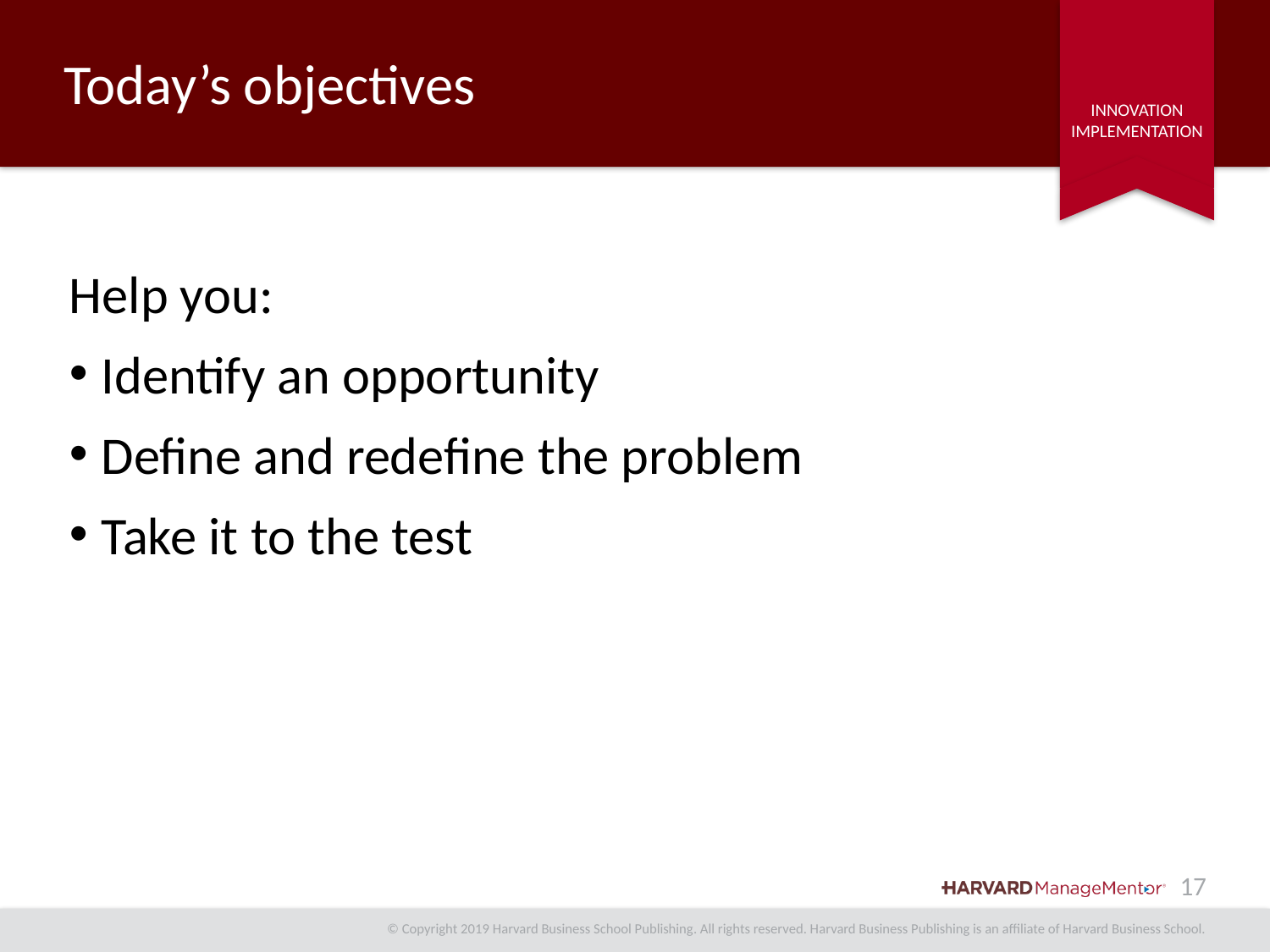

# Today’s objectives
Help you:
Identify an opportunity
Define and redefine the problem
Take it to the test